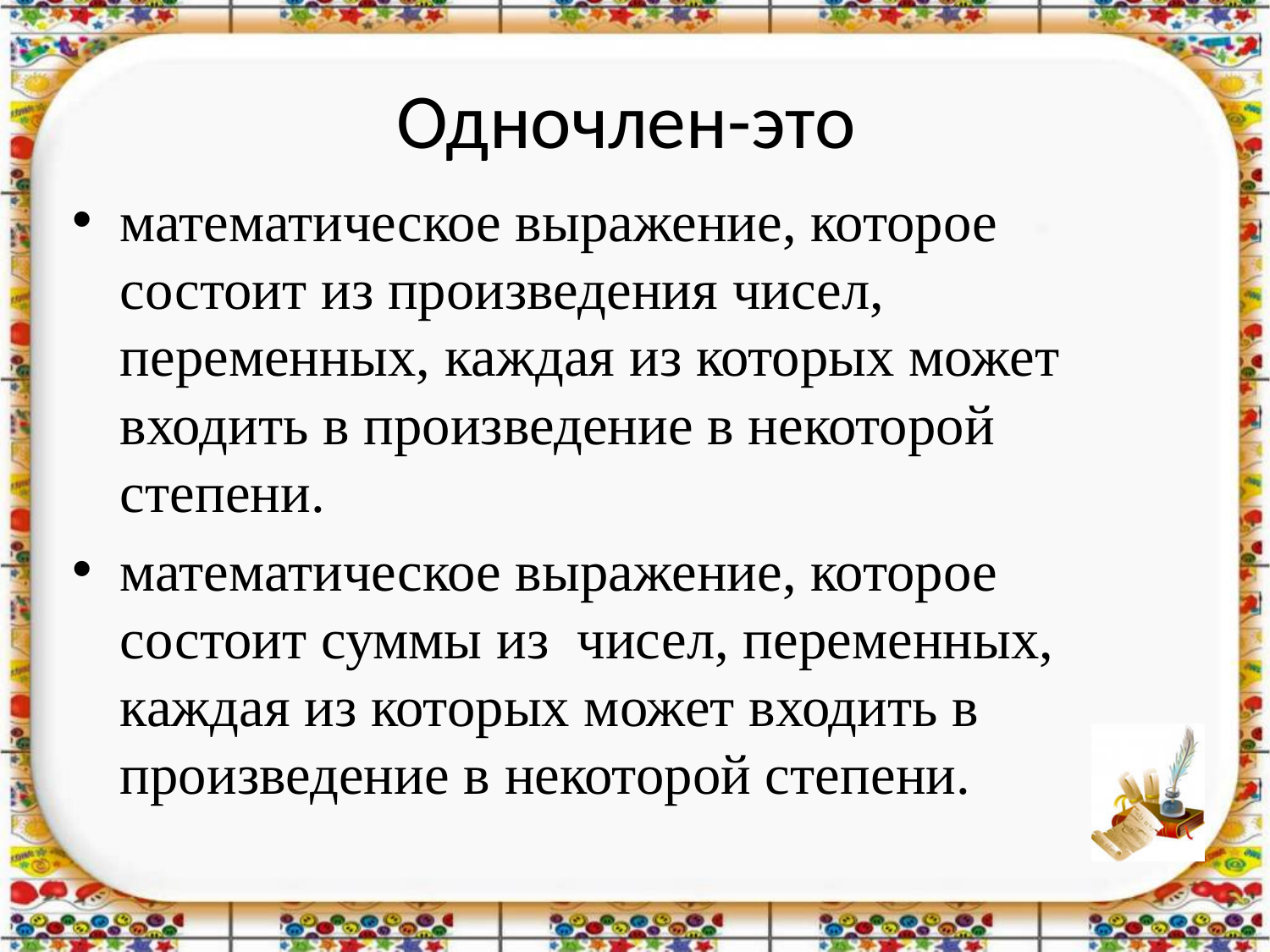

# Одночлен-это
математическое выражение, которое состоит из произведения чисел, переменных, каждая из которых может входить в произведение в некоторой степени.
математическое выражение, которое состоит суммы из  чисел, переменных, каждая из которых может входить в произведение в некоторой степени.